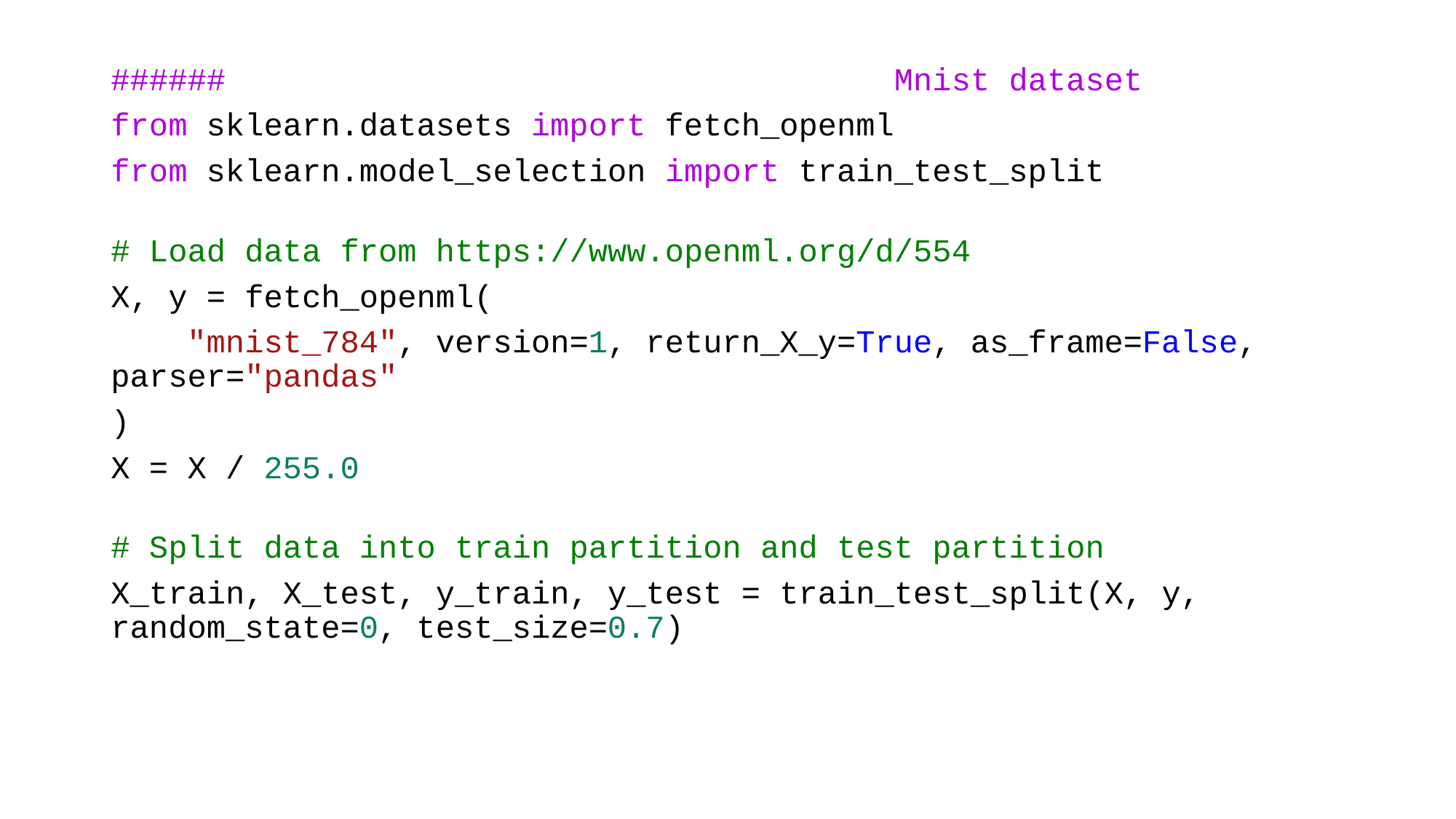

######                                   Mnist dataset
from sklearn.datasets import fetch_openml
from sklearn.model_selection import train_test_split
# Load data from https://www.openml.org/d/554
X, y = fetch_openml(
    "mnist_784", version=1, return_X_y=True, as_frame=False, parser="pandas"
)
X = X / 255.0
# Split data into train partition and test partition
X_train, X_test, y_train, y_test = train_test_split(X, y, random_state=0, test_size=0.7)